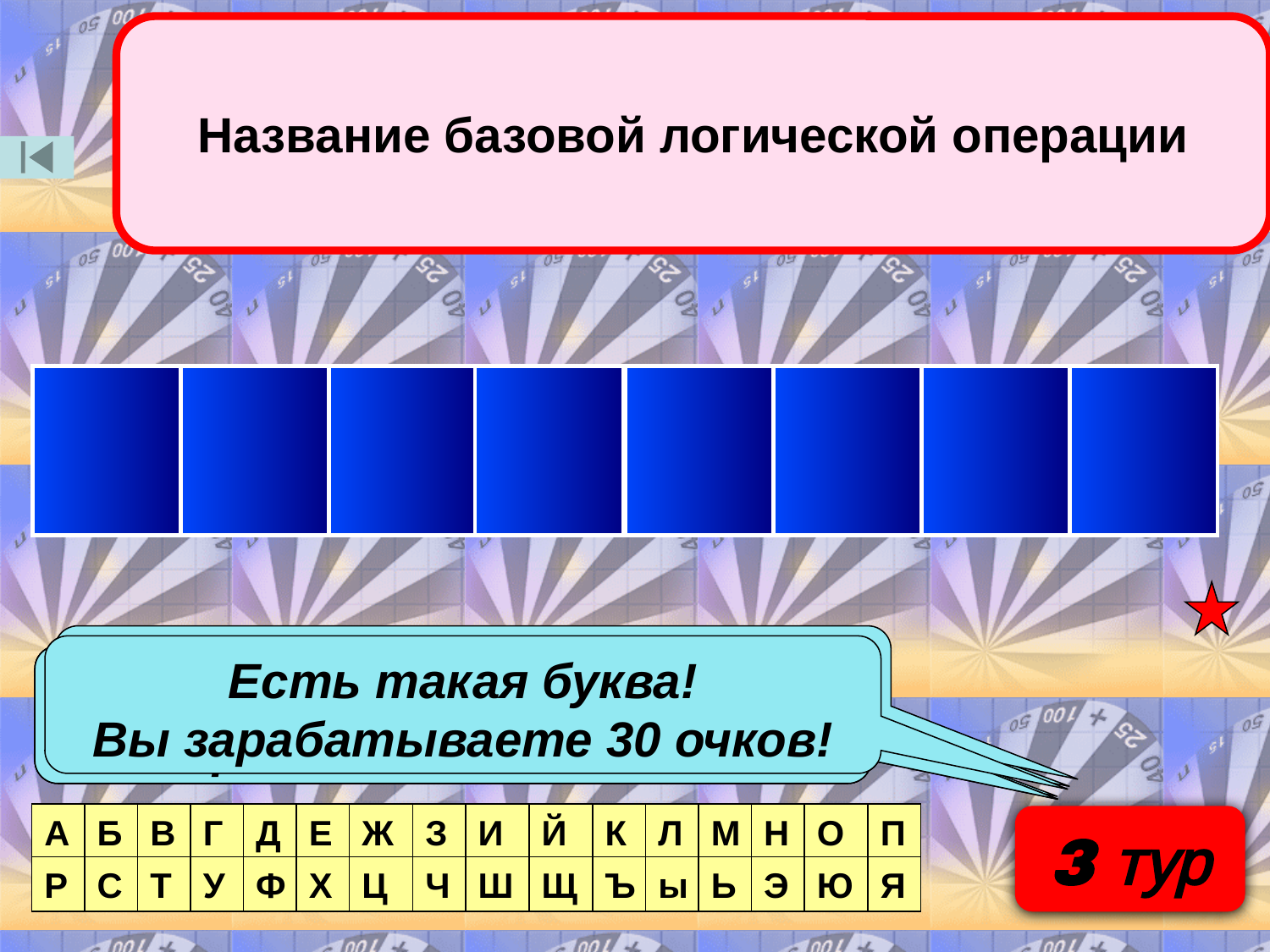

Название базовой логической операции

И
Н
В
Е
Р
С
И
Я

Таких букв две!
Вы зарабатываете 140 очков!
Нет такой буквы!
Есть такая буква!
Вы зарабатываете 30 очков!
Есть такая буква!
Вы зарабатываете 50 очков!
Есть такая буква!
Вы зарабатываете 70 очков!
Есть такая буква!
Вы зарабатываете 100 очков!
А
Б
В
Г
Д
Е
Ж
З
И
Й
К
Л
М
Н
О
П
3 тур
Р
С
Т
У
Ф
Х
Ц
Ч
Ш
Щ
Ъ
ы
Ь
Э
Ю
Я